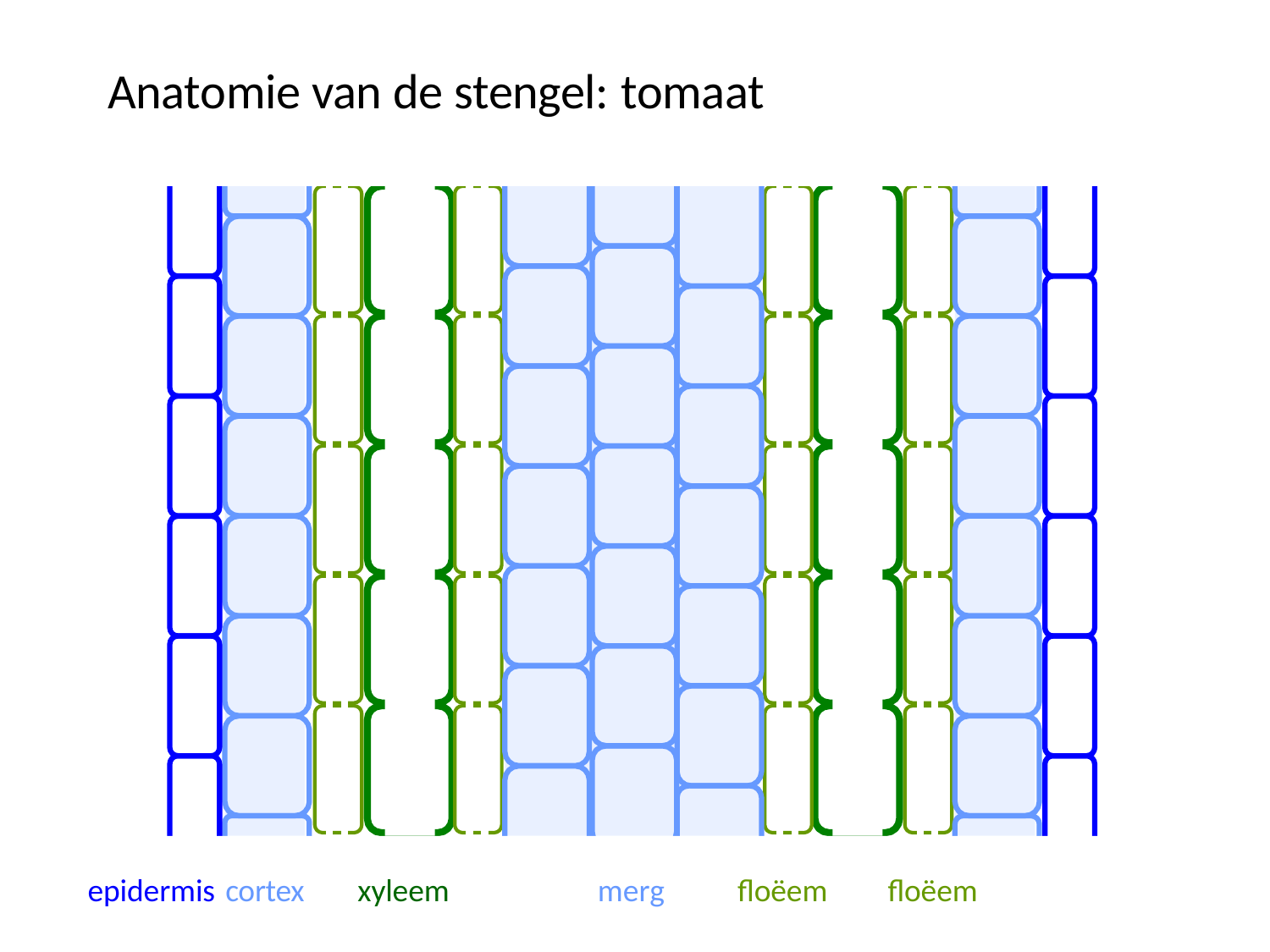

# Anatomie van de stengel: tomaat

epidermis cortex
xyleem
merg
floëem
floëem